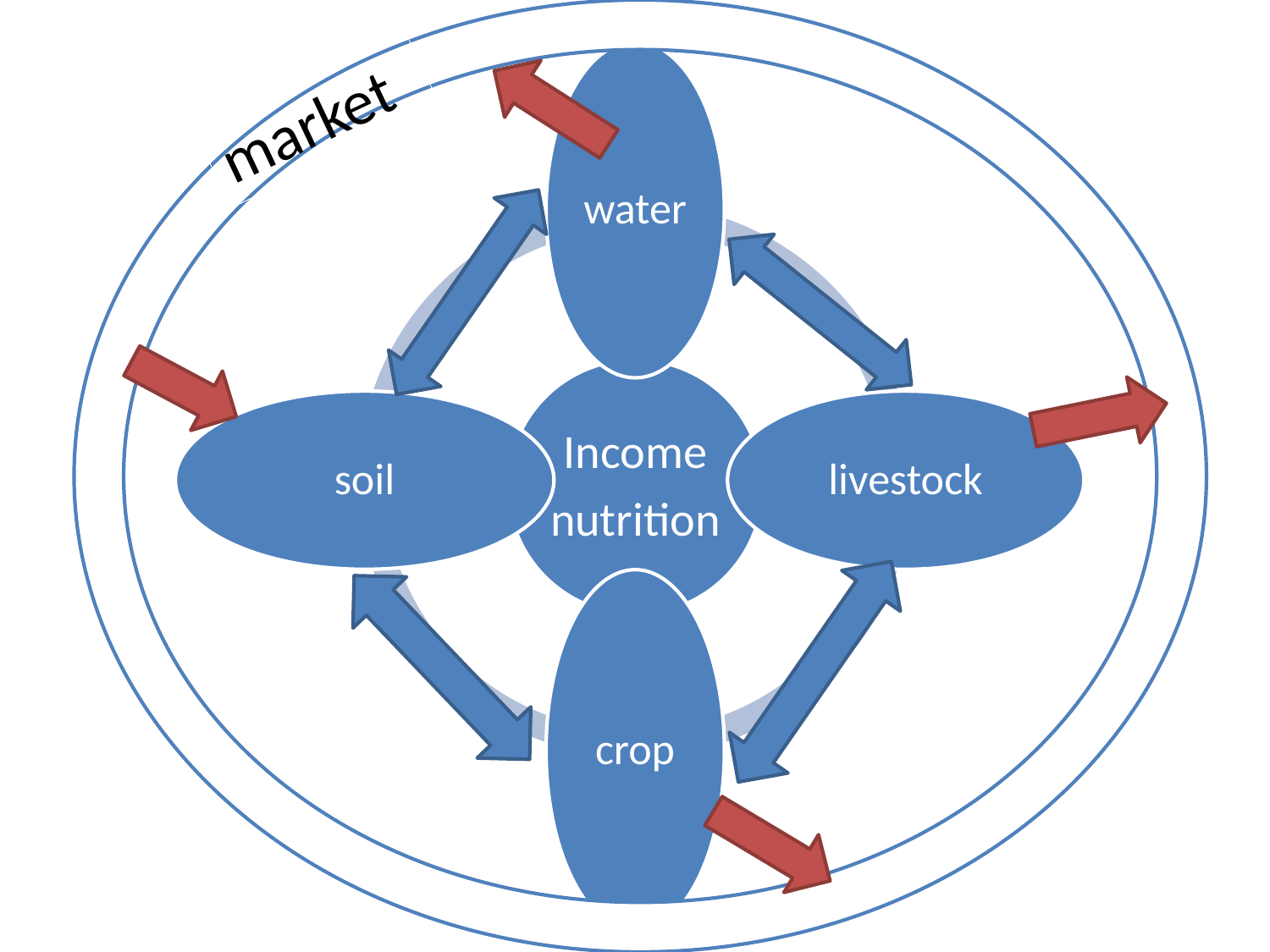

market

Income
nutrition
water
livestock
crop
soil